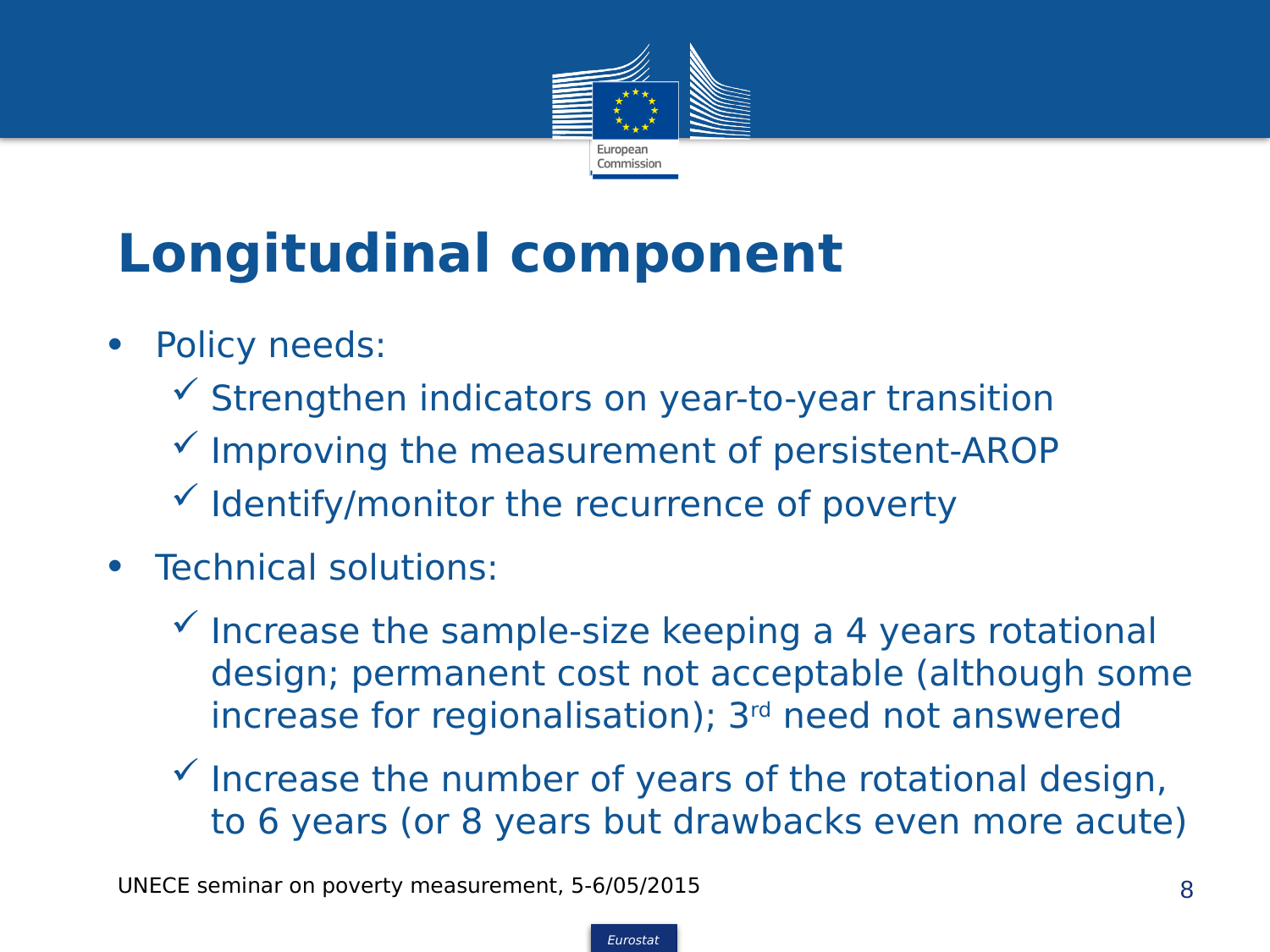

Longitudinal component
Policy needs:
Strengthen indicators on year-to-year transition
Improving the measurement of persistent-AROP
Identify/monitor the recurrence of poverty
Technical solutions:
Increase the sample-size keeping a 4 years rotational design; permanent cost not acceptable (although some increase for regionalisation); 3rd need not answered
Increase the number of years of the rotational design, to 6 years (or 8 years but drawbacks even more acute)

UNECE seminar on poverty measurement, 5-6/05/2015
8